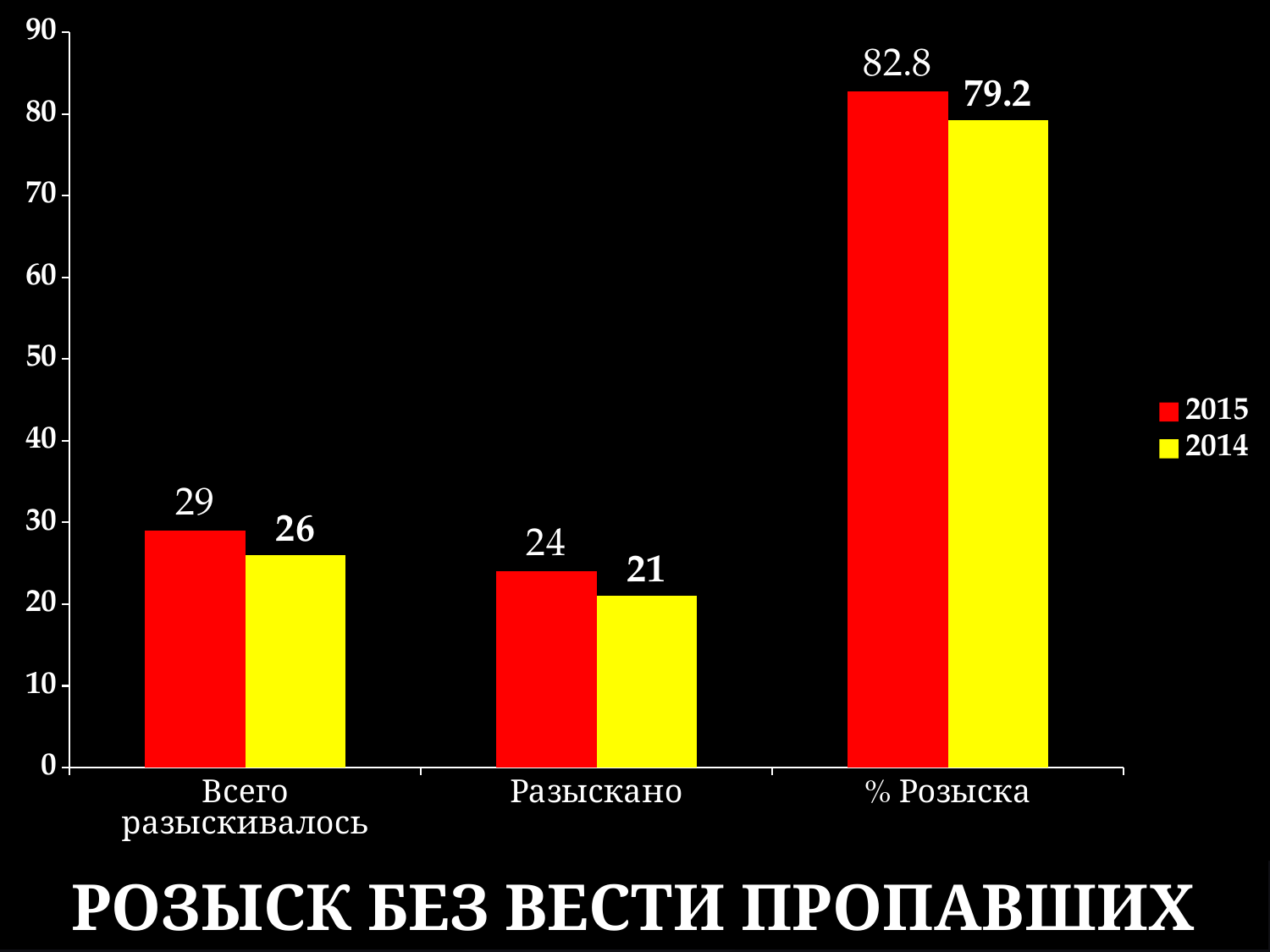

### Chart

| Category | 2015 | 2014 |
|---|---|---|
| Всего разыскивалось | 29.0 | 26.0 |
| Разыскано | 24.0 | 21.0 |
| % Розыска | 82.8 | 79.2 |
РОЗЫСК БЕЗ ВЕСТИ ПРОПАВШИХ